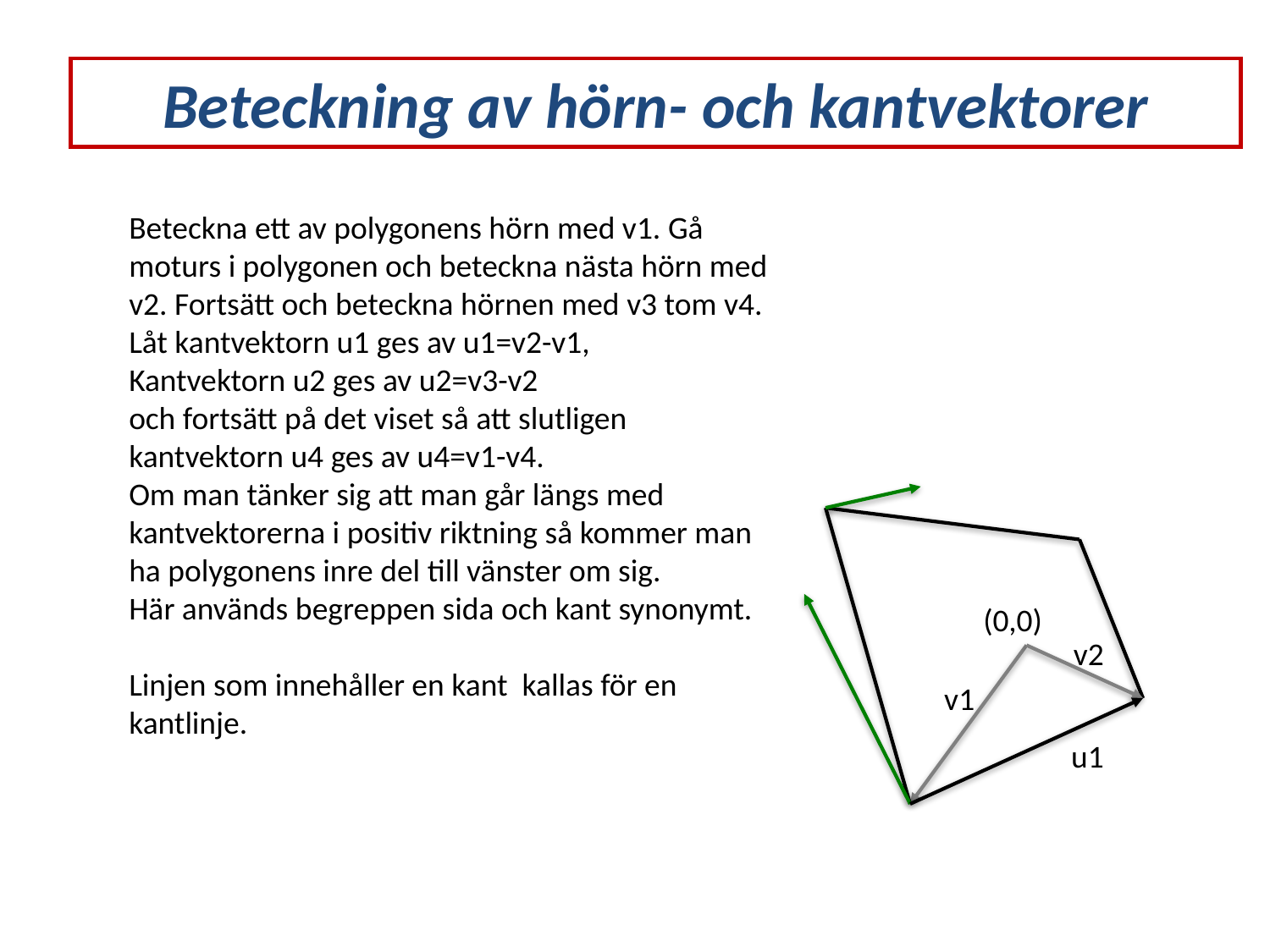

Beteckning av hörn- och kantvektorer

Beteckna ett av polygonens hörn med v1. Gå moturs i polygonen och beteckna nästa hörn med v2. Fortsätt och beteckna hörnen med v3 tom v4.
Låt kantvektorn u1 ges av u1=v2-v1,
Kantvektorn u2 ges av u2=v3-v2
och fortsätt på det viset så att slutligen kantvektorn u4 ges av u4=v1-v4.
Om man tänker sig att man går längs med kantvektorerna i positiv riktning så kommer man ha polygonens inre del till vänster om sig.
Här används begreppen sida och kant synonymt.

Linjen som innehåller en kant  kallas för en kantlinje.

(0,0)
v2
v1
u1